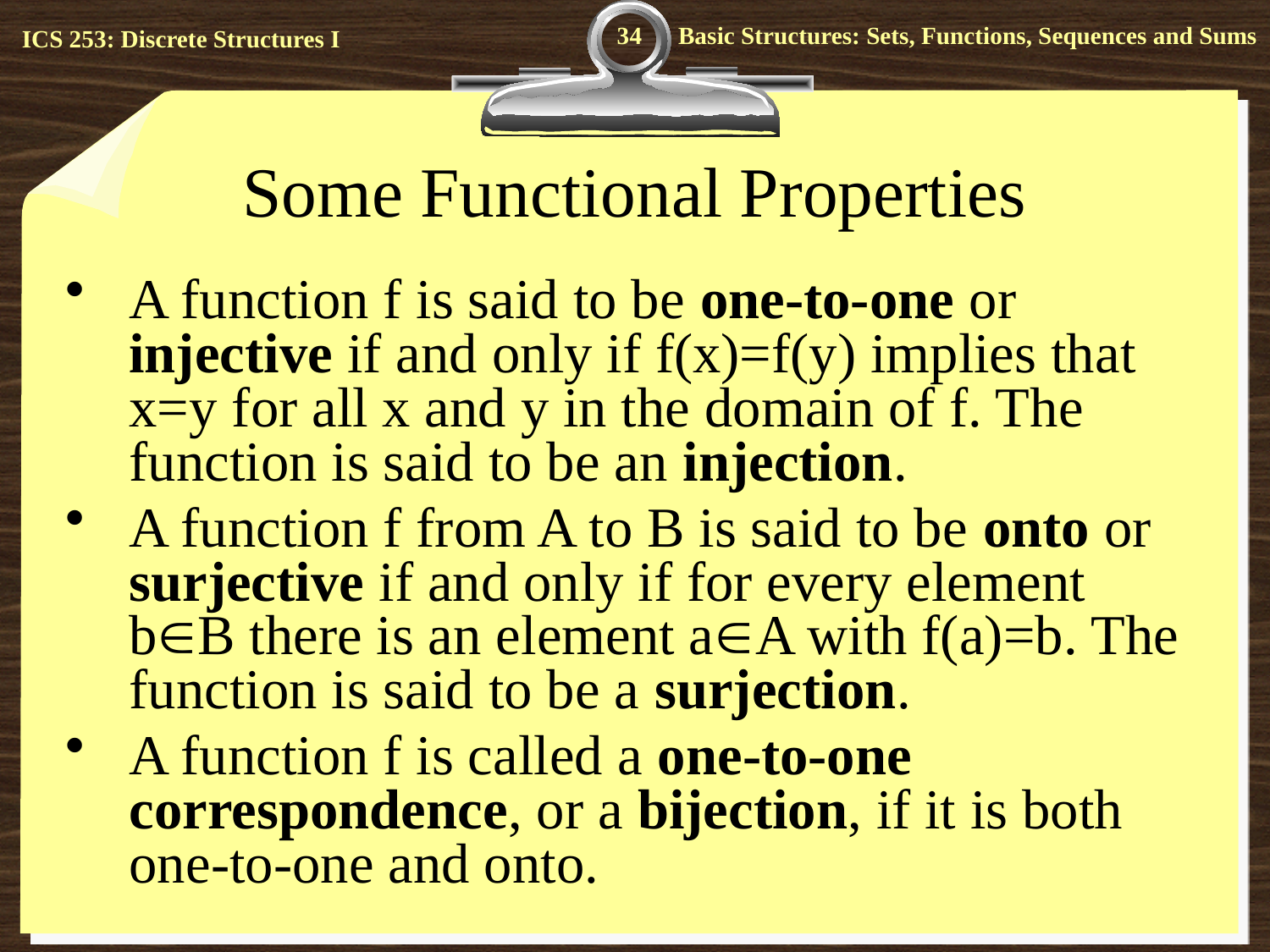

34
# Some Functional Properties
A function f is said to be one-to-one or injective if and only if f(x)=f(y) implies that x=y for all x and y in the domain of f. The function is said to be an injection.
A function f from A to B is said to be onto or surjective if and only if for every element b∈B there is an element a∈A with f(a)=b. The function is said to be a surjection.
A function f is called a one-to-one correspondence, or a bijection, if it is both one-to-one and onto.